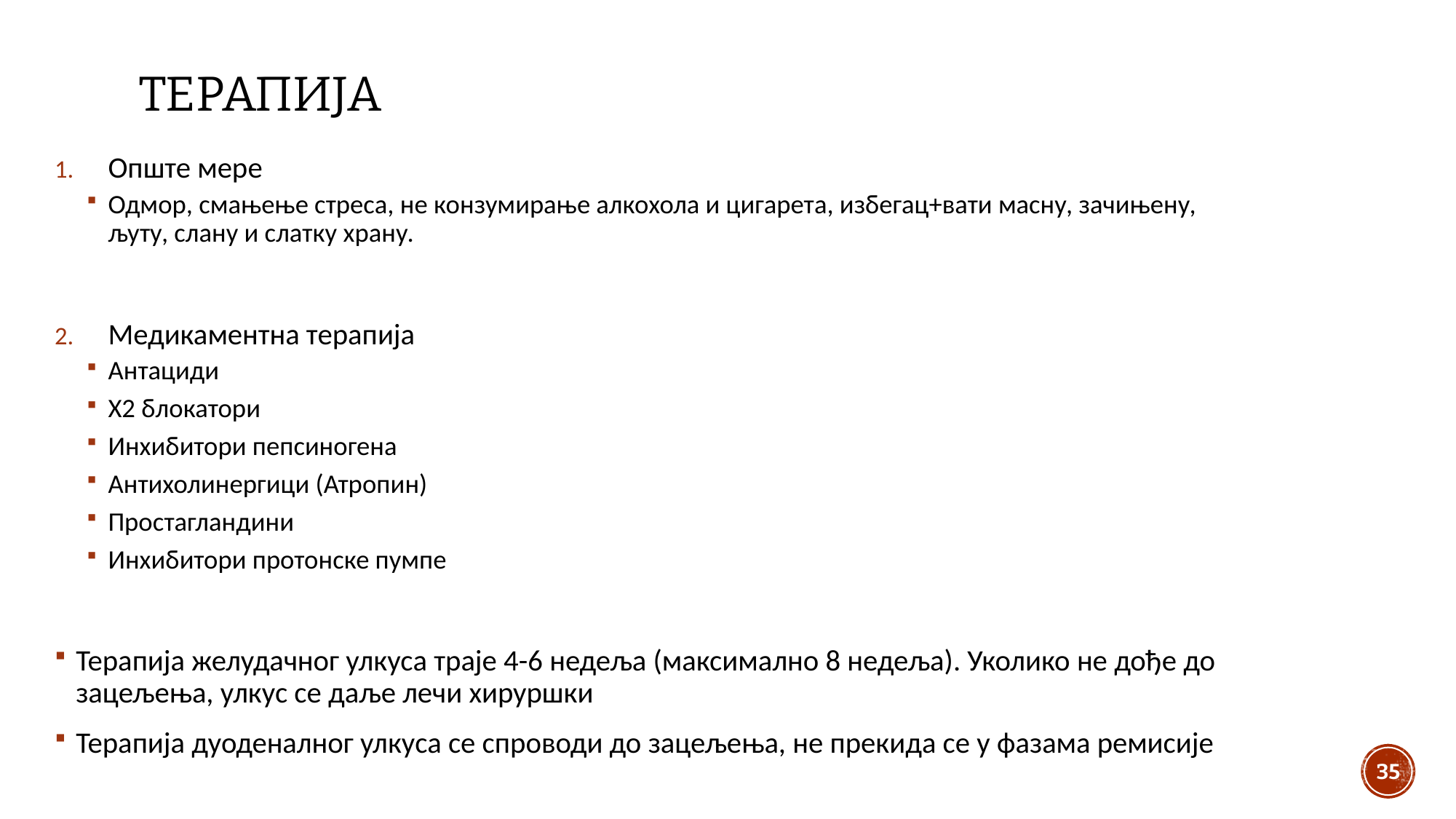

# Терапија
Опште мере
Одмор, смањење стреса, не конзумирање алкохола и цигарета, избегац+вати масну, зачињену, љуту, слану и слатку храну.

Медикаментна терапија
Антациди
Х2 блокатори
Инхибитори пепсиногена
Антихолинергици (Атропин)
Простагландини
Инхибитори протонске пумпе

Терапија желудачног улкуса траје 4-6 недеља (максимално 8 недеља). Уколико не дође до зацељења, улкус се даље лечи хируршки
Терапија дуоденалног улкуса се спроводи до зацељења, не прекида се у фазама ремисије
35